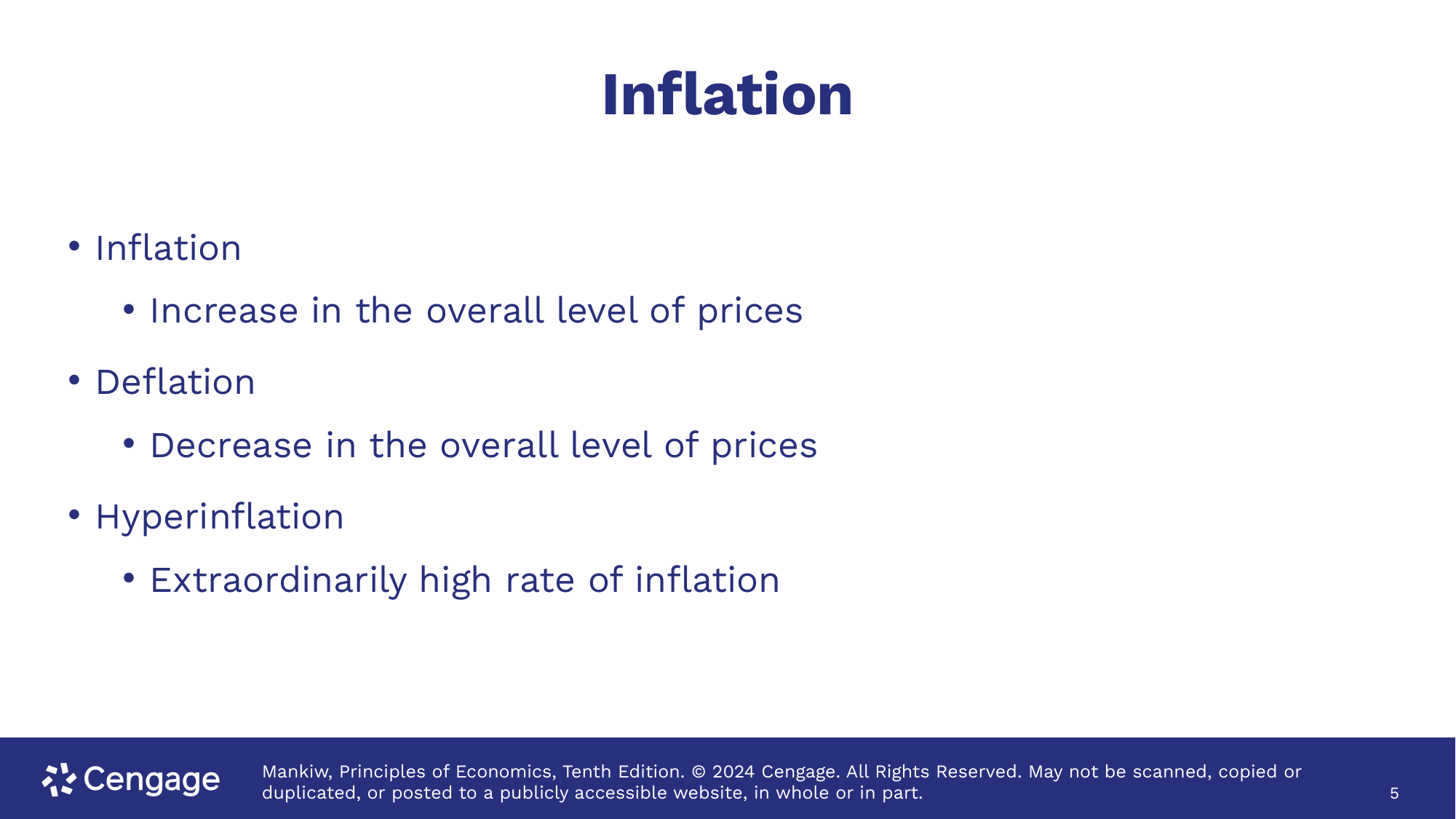

# Inflation
Inflation
Increase in the overall level of prices
Deflation
Decrease in the overall level of prices
Hyperinflation
Extraordinarily high rate of inflation